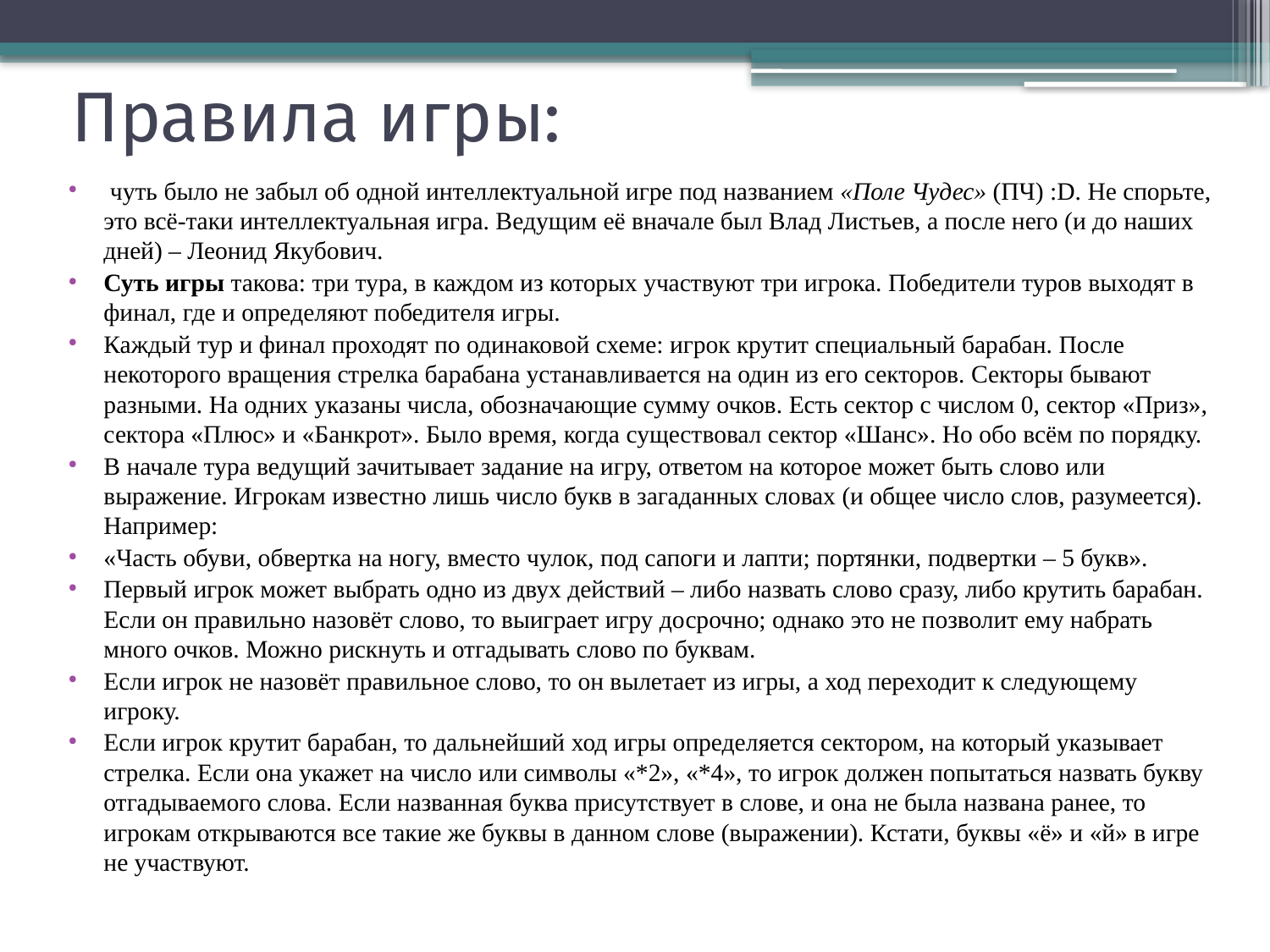

# Правила игры:
 чуть было не забыл об одной интеллектуальной игре под названием «Поле Чудес» (ПЧ) :D. Не спорьте, это всё-таки интеллектуальная игра. Ведущим её вначале был Влад Листьев, а после него (и до наших дней) – Леонид Якубович.
Суть игры такова: три тура, в каждом из которых участвуют три игрока. Победители туров выходят в финал, где и определяют победителя игры.
Каждый тур и финал проходят по одинаковой схеме: игрок крутит специальный барабан. После некоторого вращения стрелка барабана устанавливается на один из его секторов. Секторы бывают разными. На одних указаны числа, обозначающие сумму очков. Есть сектор с числом 0, сектор «Приз», сектора «Плюс» и «Банкрот». Было время, когда существовал сектор «Шанс». Но обо всём по порядку.
В начале тура ведущий зачитывает задание на игру, ответом на которое может быть слово или выражение. Игрокам известно лишь число букв в загаданных словах (и общее число слов, разумеется). Например:
«Часть обуви, обвертка на ногу, вместо чулок, под сапоги и лапти; портянки, подвертки – 5 букв».
Первый игрок может выбрать одно из двух действий – либо назвать слово сразу, либо крутить барабан. Если он правильно назовёт слово, то выиграет игру досрочно; однако это не позволит ему набрать много очков. Можно рискнуть и отгадывать слово по буквам.
Если игрок не назовёт правильное слово, то он вылетает из игры, а ход переходит к следующему игроку.
Если игрок крутит барабан, то дальнейший ход игры определяется сектором, на который указывает стрелка. Если она укажет на число или символы «*2», «*4», то игрок должен попытаться назвать букву отгадываемого слова. Если названная буква присутствует в слове, и она не была названа ранее, то игрокам открываются все такие же буквы в данном слове (выражении). Кстати, буквы «ё» и «й» в игре не участвуют.